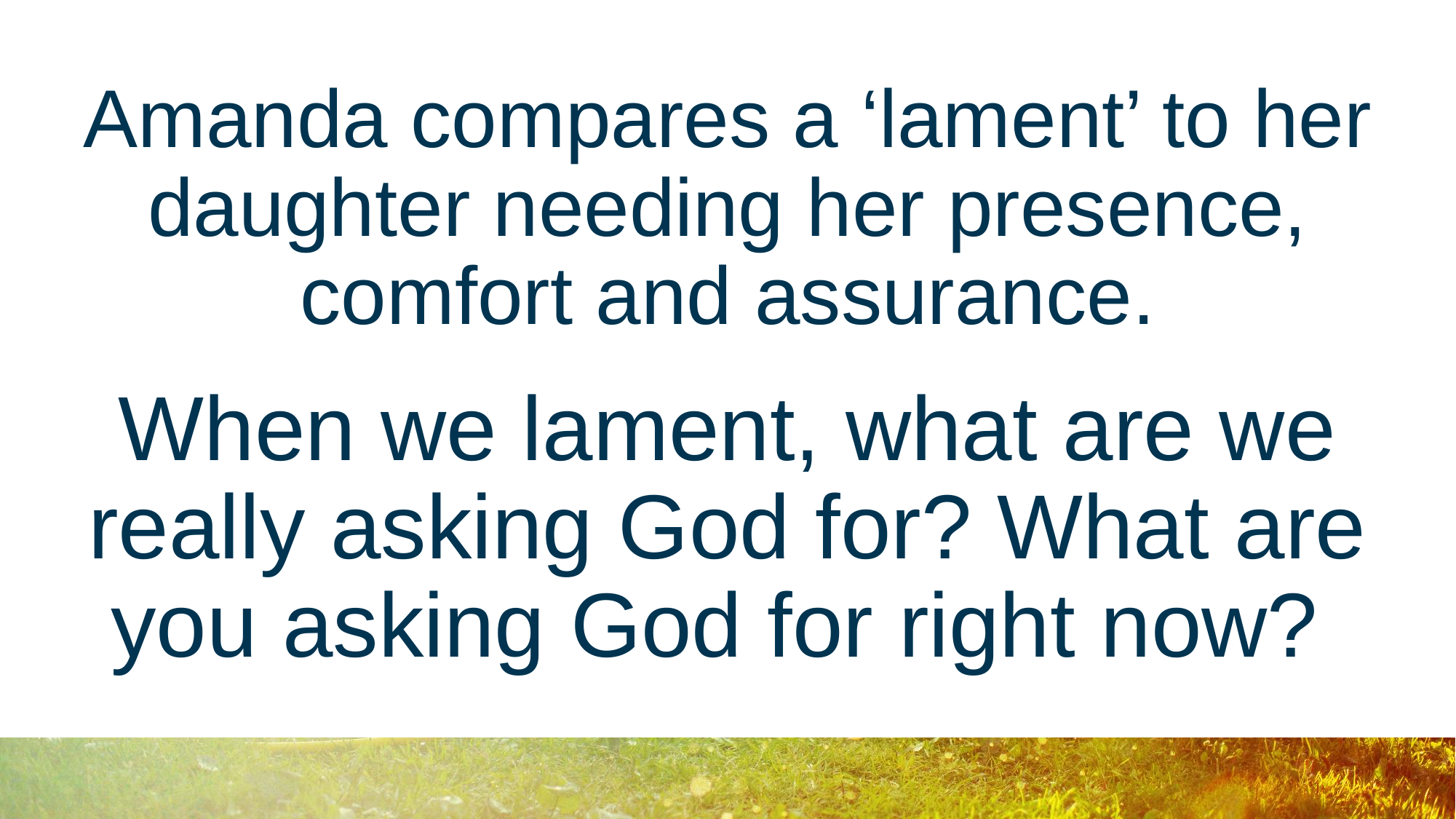

# Amanda compares a ‘lament’ to her daughter needing her presence, comfort and assurance.   When we lament, what are we really asking God for? What are you asking God for right now?